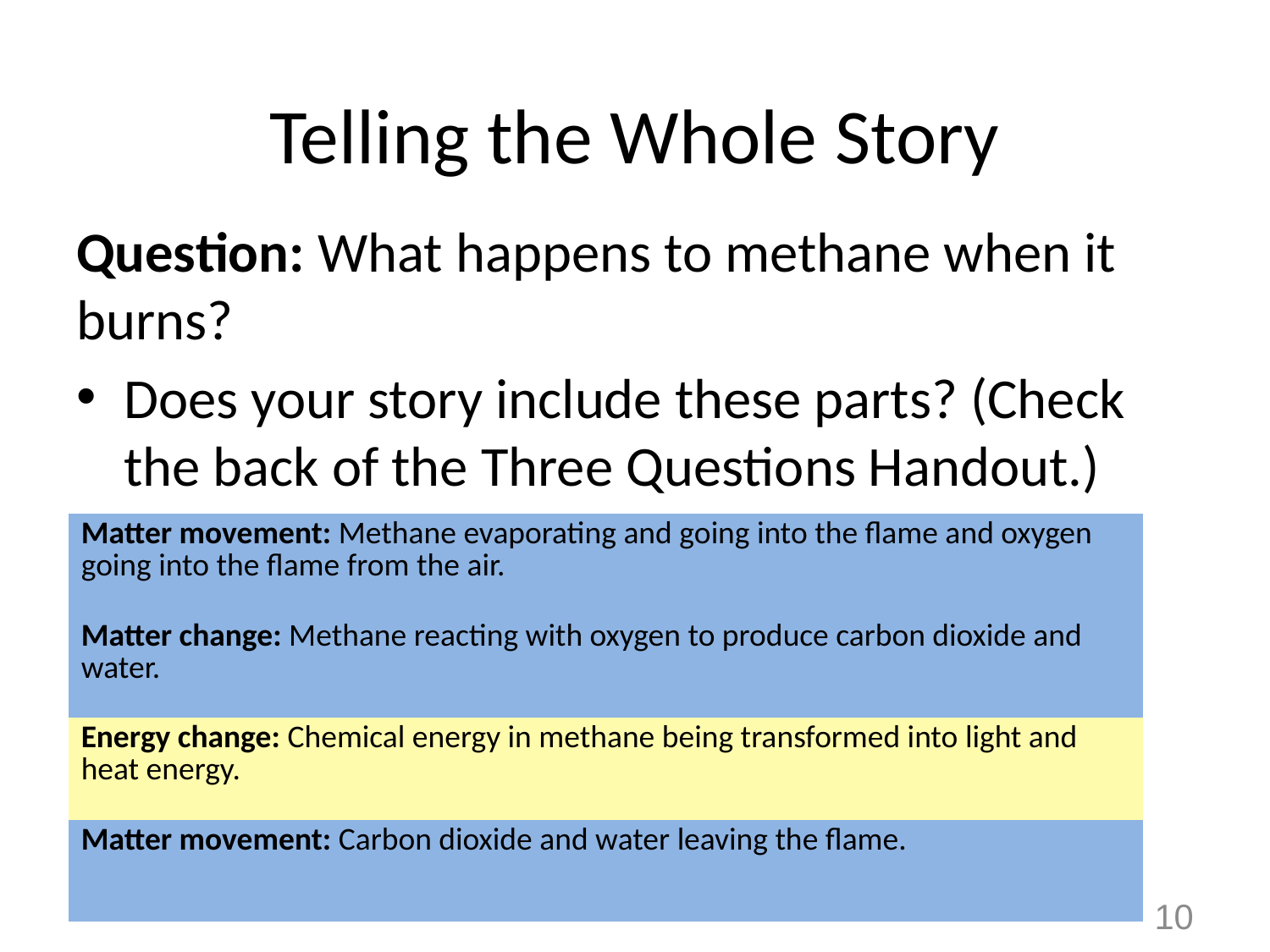

# Telling the Whole Story
Question: What happens to methane when it burns?
Does your story include these parts? (Check the back of the Three Questions Handout.)

| Matter movement: Methane evaporating and going into the flame and oxygen going into the flame from the air. |
| --- |
| Matter change: Methane reacting with oxygen to produce carbon dioxide and water. |
| Energy change: Chemical energy in methane being transformed into light and heat energy. |
| Matter movement: Carbon dioxide and water leaving the flame. |
10